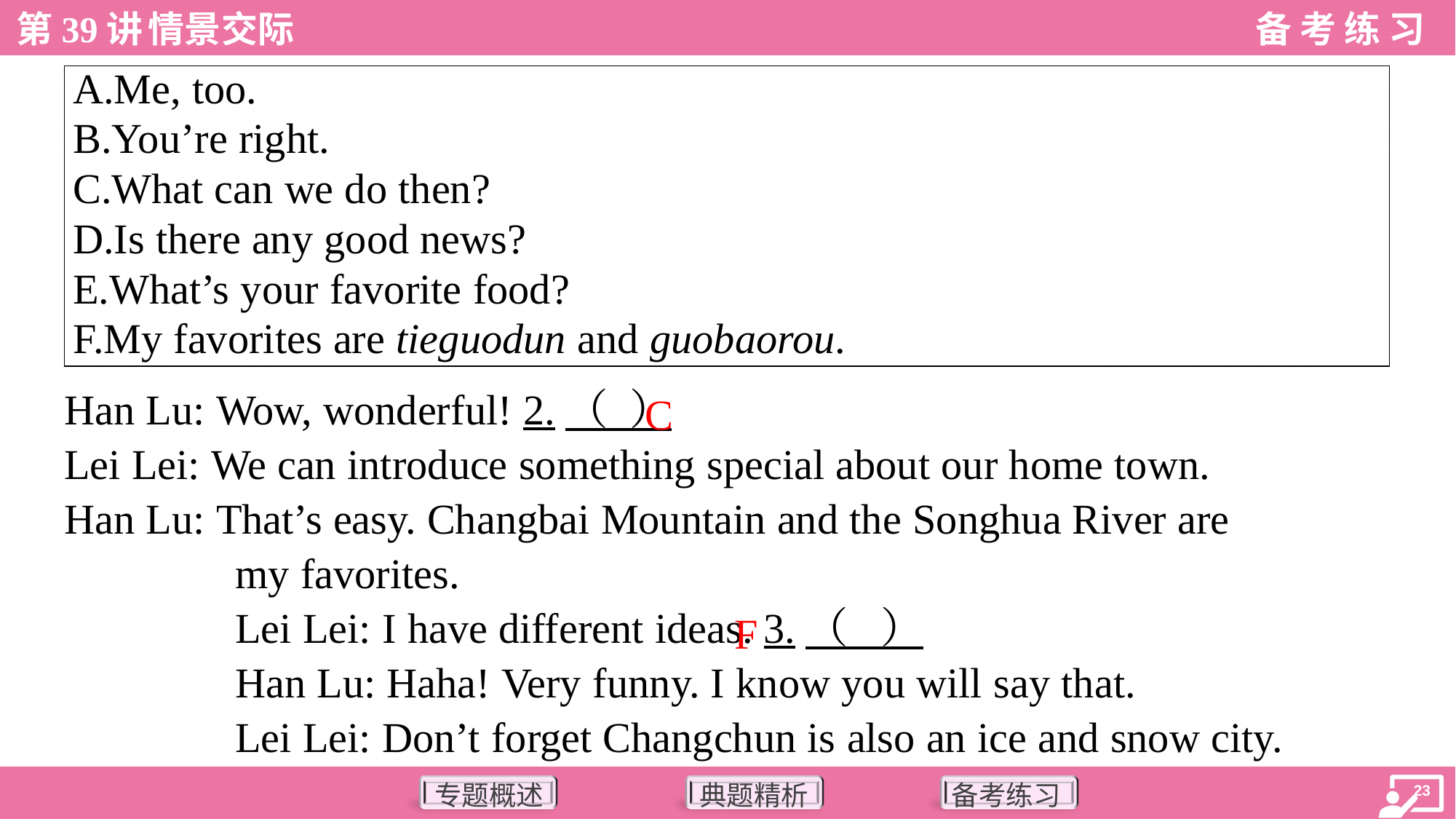

| A.Me, too. B.You’re right. C.What can we do then? D.Is there any good news? E.What’s your favorite food? F.My favorites are tieguodun and guobaorou. |
| --- |
C
Han Lu: Wow, wonderful! 2.（  ）
Lei Lei: We can introduce something special about our home town.
Han Lu: That’s easy. Changbai Mountain and the Songhua River are
my favorites.
Lei Lei: I have different ideas. 3.（   ）
Han Lu: Haha! Very funny. I know you will say that.
Lei Lei: Don’t forget Changchun is also an ice and snow city.

F